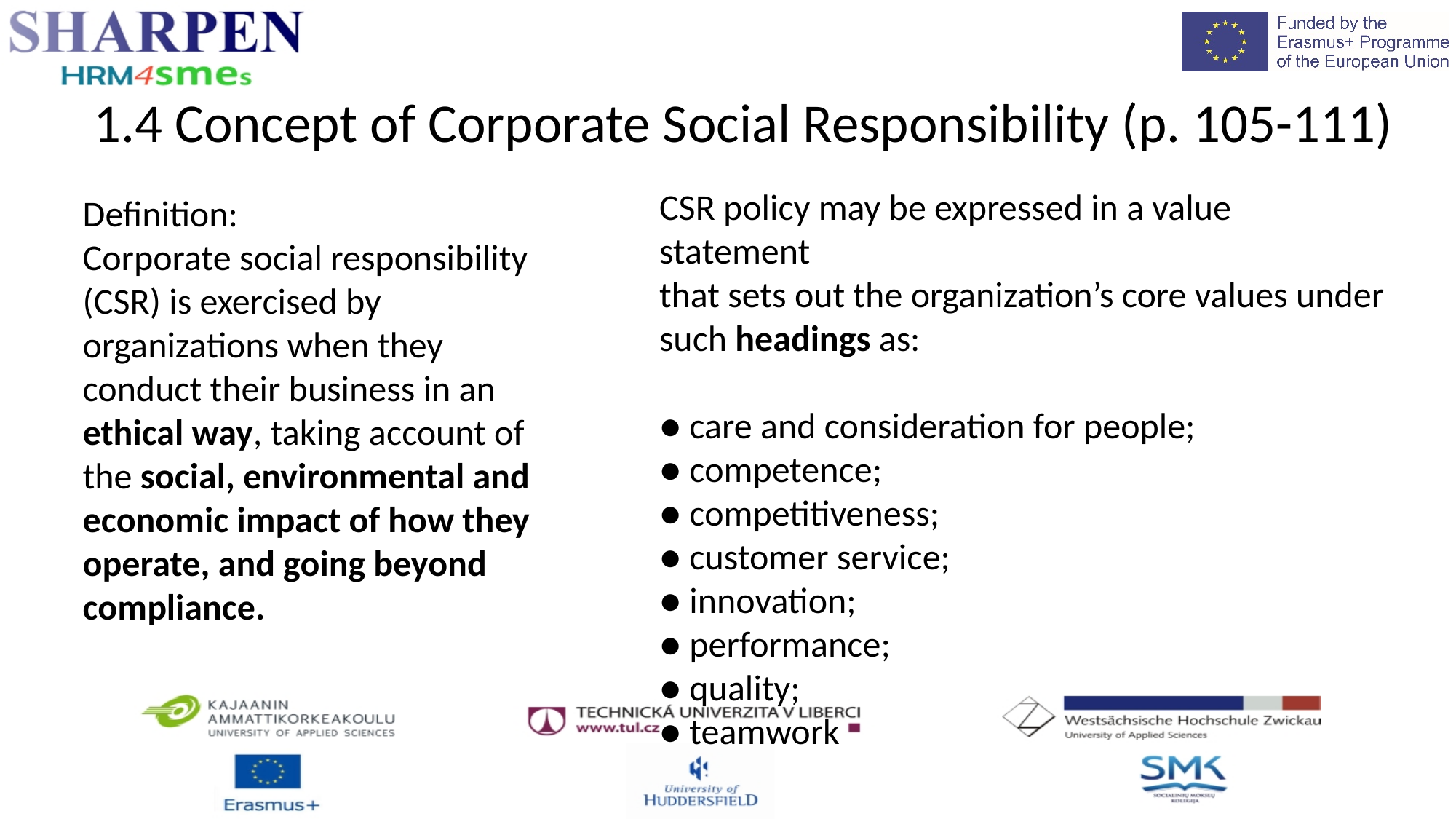

1.4 Concept of Corporate Social Responsibility (p. 105-111)
CSR policy may be expressed in a value statement
that sets out the organization’s core values under
such headings as:
● care and consideration for people;
● competence;
● competitiveness;
● customer service;
● innovation;
● performance;
● quality;
● teamwork
Definition:
Corporate social responsibility (CSR) is exercised by organizations when they conduct their business in an ethical way, taking account of the social, environmental and economic impact of how they operate, and going beyond compliance.